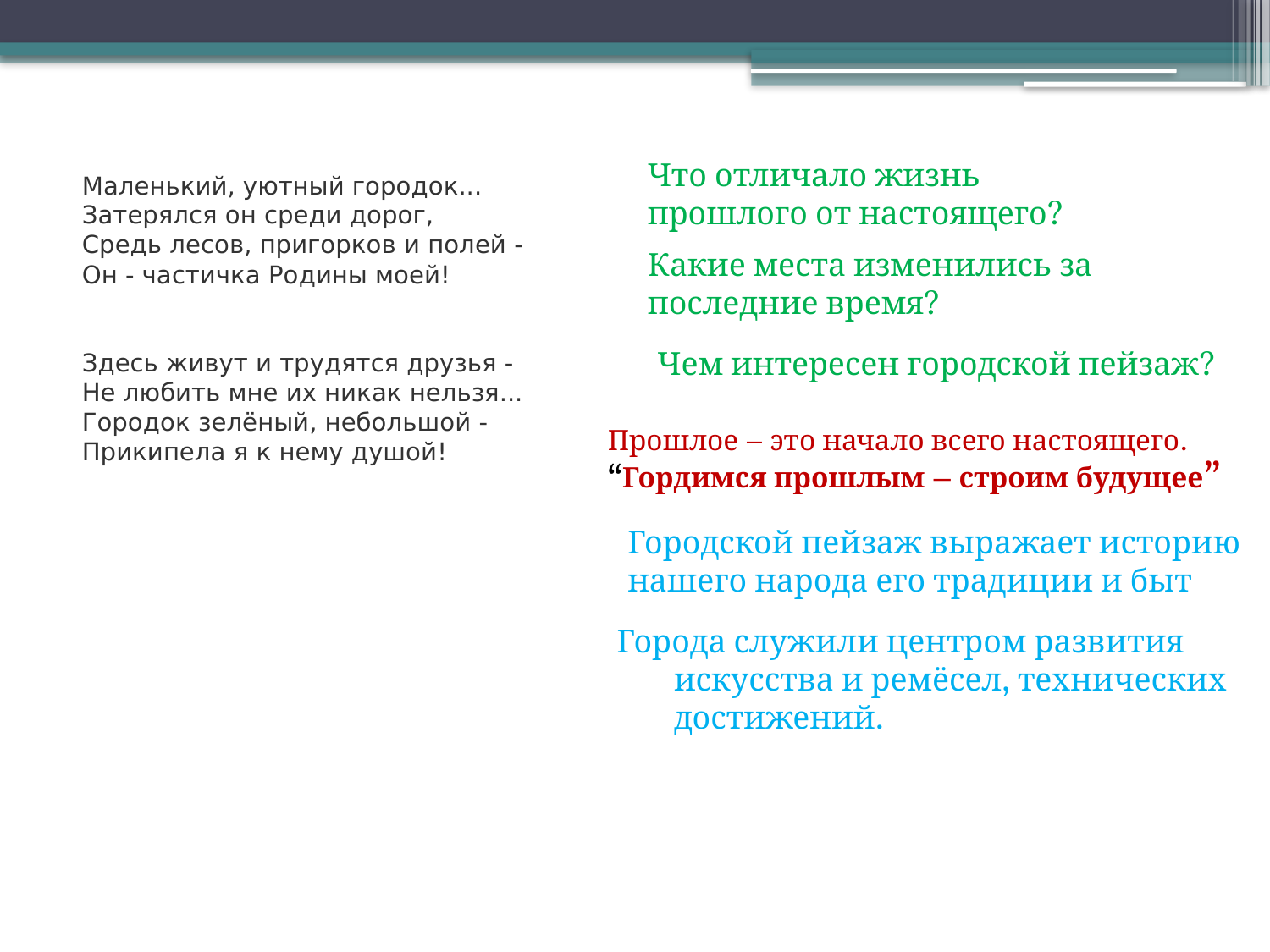

Что отличало жизнь прошлого от настоящего?
Маленький, уютный городок...
Затерялся он среди дорог,
Средь лесов, пригорков и полей -
Он - частичка Родины моей!

Здесь живут и трудятся друзья -
Не любить мне их никак нельзя...
Городок зелёный, небольшой -
Прикипела я к нему душой!
Какие места изменились за последние время?
Чем интересен городской пейзаж?
Прошлое – это начало всего настоящего. “Гордимся прошлым – строим будущее”

Городской пейзаж выражает историю нашего народа его традиции и быт
Города служили центром развития искусства и ремёсел, технических достижений.